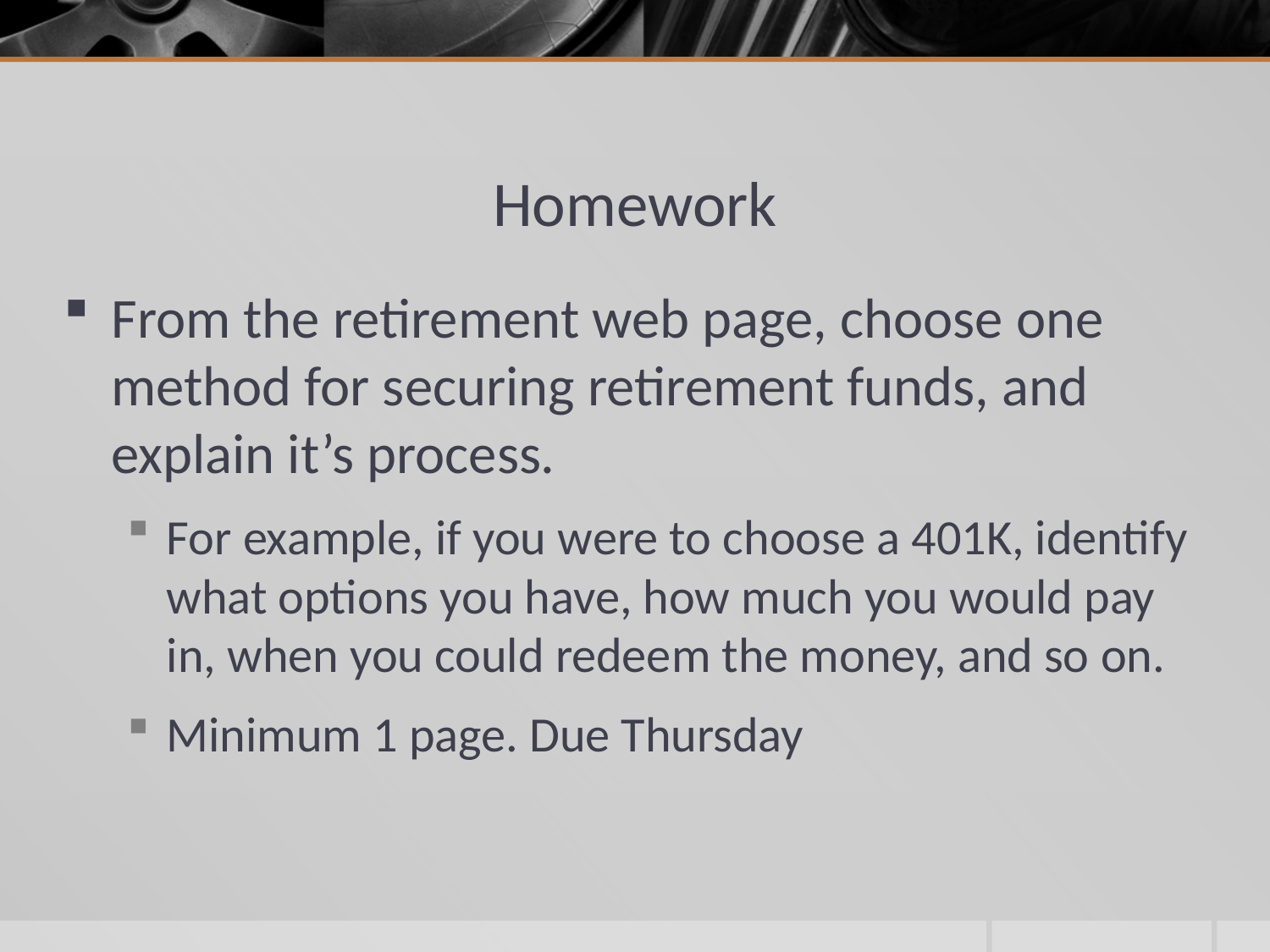

# Homework
From the retirement web page, choose one method for securing retirement funds, and explain it’s process.
For example, if you were to choose a 401K, identify what options you have, how much you would pay in, when you could redeem the money, and so on.
Minimum 1 page. Due Thursday